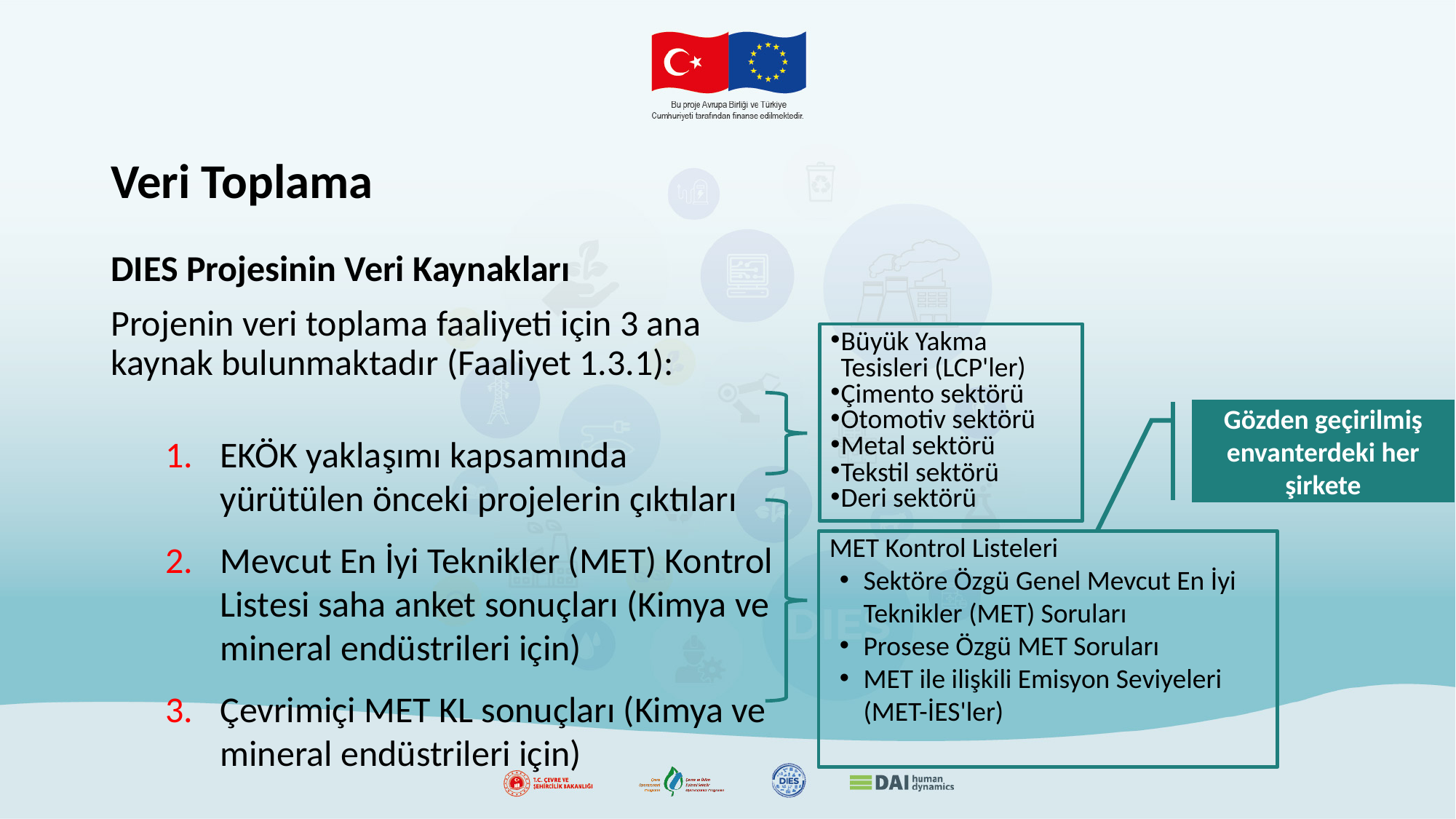

# Veri Toplama
DIES Projesinin Veri Kaynakları
Projenin veri toplama faaliyeti için 3 ana kaynak bulunmaktadır (Faaliyet 1.3.1):

EKÖK yaklaşımı kapsamında yürütülen önceki projelerin çıktıları
Mevcut En İyi Teknikler (MET) Kontrol Listesi saha anket sonuçları (Kimya ve mineral endüstrileri için)
Çevrimiçi MET KL sonuçları (Kimya ve mineral endüstrileri için)

Büyük Yakma Tesisleri (LCP'ler)
Çimento sektörü
Otomotiv sektörü
Metal sektörü
Tekstil sektörü
Deri sektörü

Gözden geçirilmiş envanterdeki her şirkete

MET Kontrol Listeleri
Sektöre Özgü Genel Mevcut En İyi Teknikler (MET) Soruları
Prosese Özgü MET Soruları
MET ile ilişkili Emisyon Seviyeleri (MET-İES'ler)